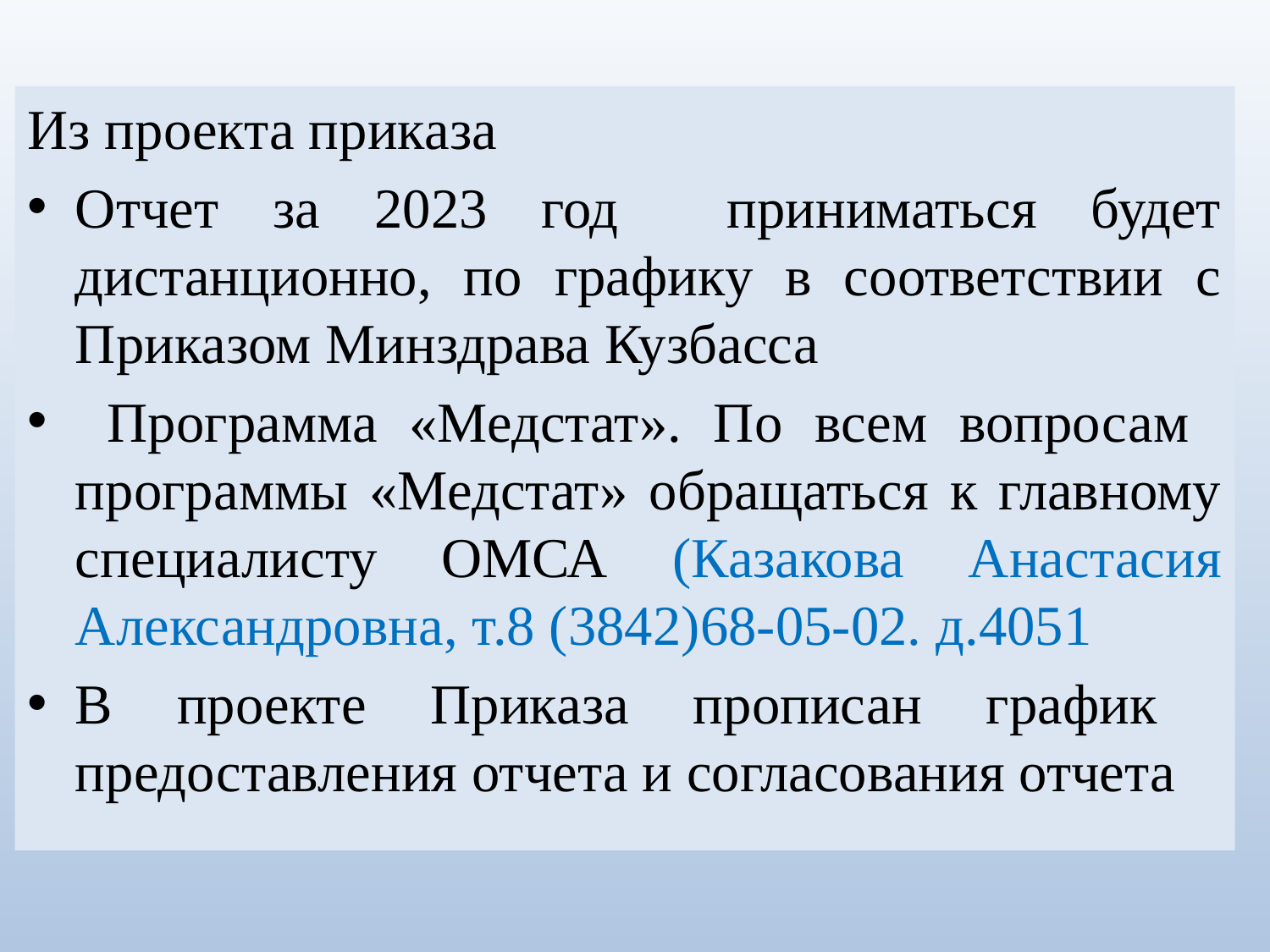

Из проекта приказа
Отчет за 2023 год  приниматься будет дистанционно, по графику в соответствии с Приказом Минздрава Кузбасса
 Программа «Медстат». По всем вопросам  программы «Медстат» обращаться к главному специалисту ОМСА (Казакова Анастасия Александровна, т.8 (3842)68-05-02. д.4051
В проекте Приказа прописан график  предоставления отчета и согласования отчета